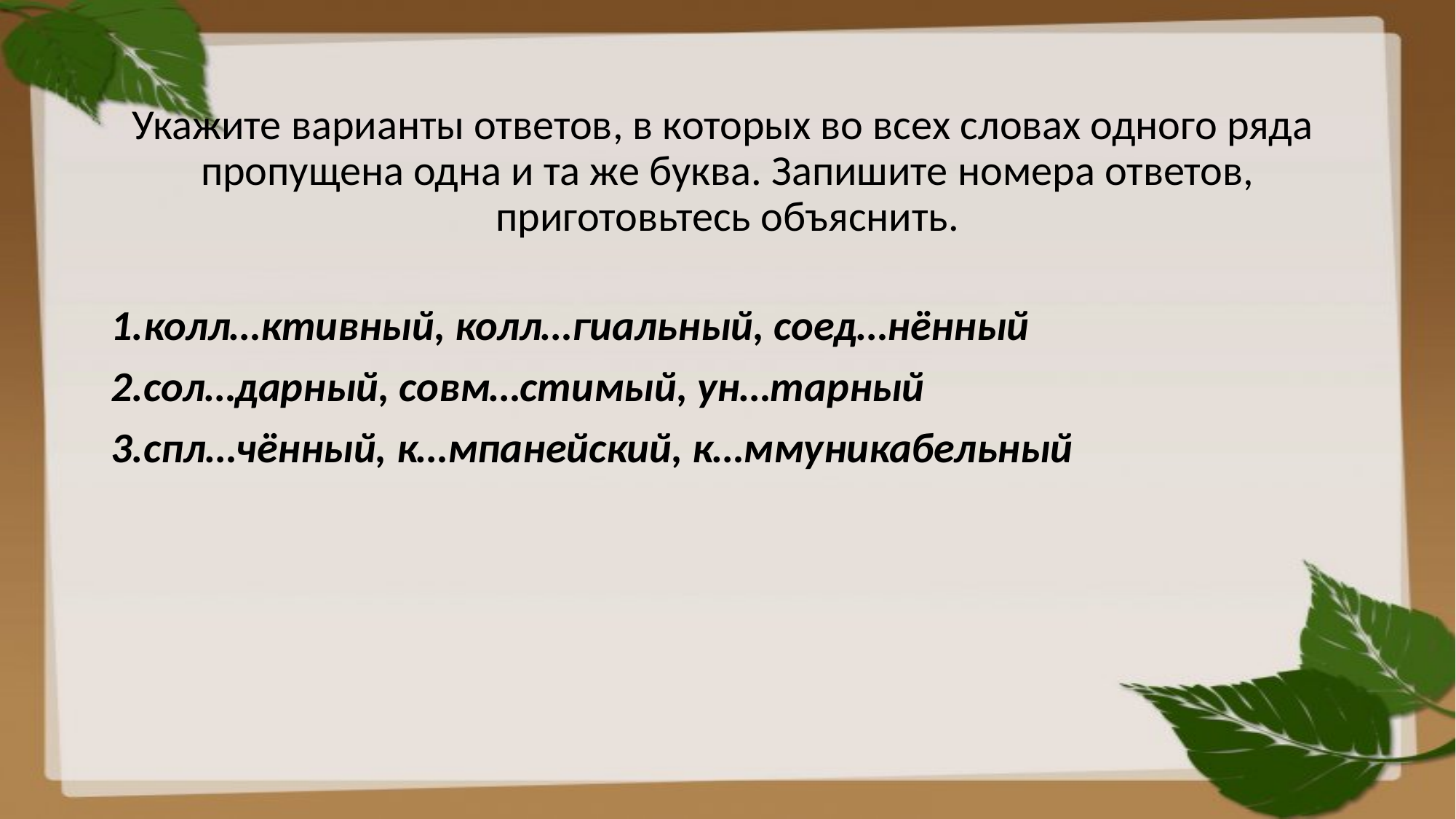

# Укажите варианты ответов, в которых во всех словах одного ряда  пропущена одна и та же буква. Запишите номера ответов, приготовьтесь объяснить.
1.колл…ктивный, колл…гиальный, соед…нённый
2.сол…дарный, совм…стимый, ун…тарный
3.спл…чённый, к…мпанейский, к…ммуникабельный